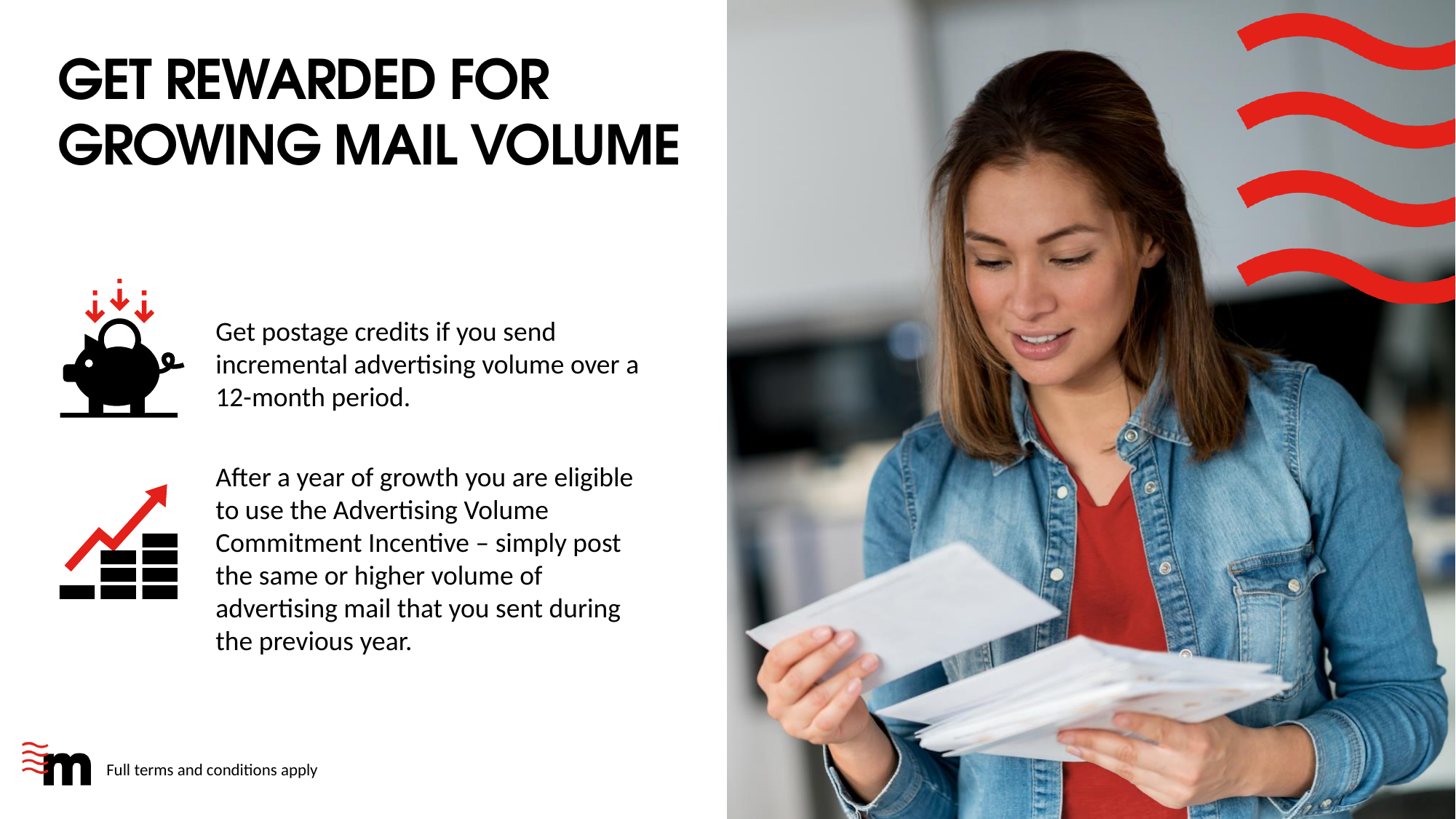

# Get rewarded for growing mail volume

Get postage credits if you send incremental advertising volume over a 12-month period.
After a year of growth you are eligible to use the Advertising Volume Commitment Incentive – simply post the same or higher volume of advertising mail that you sent during the previous year.

Full terms and conditions apply